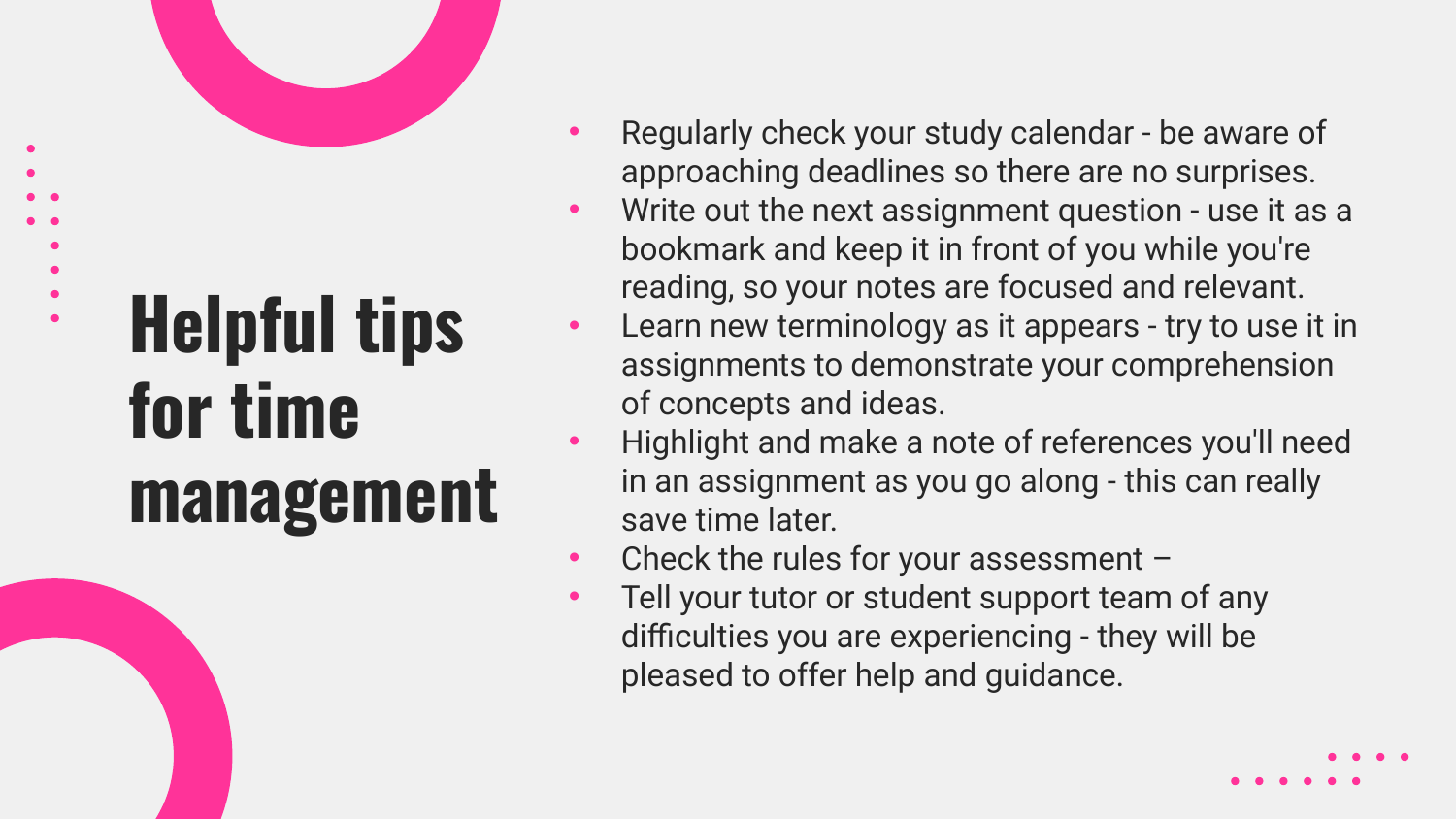

Regularly check your study calendar - be aware of approaching deadlines so there are no surprises.
Write out the next assignment question - use it as a bookmark and keep it in front of you while you're reading, so your notes are focused and relevant.
Learn new terminology as it appears - try to use it in assignments to demonstrate your comprehension of concepts and ideas.
Highlight and make a note of references you'll need in an assignment as you go along - this can really save time later.
Check the rules for your assessment –
Tell your tutor or student support team of any difficulties you are experiencing - they will be pleased to offer help and guidance.
Helpful tips for time management